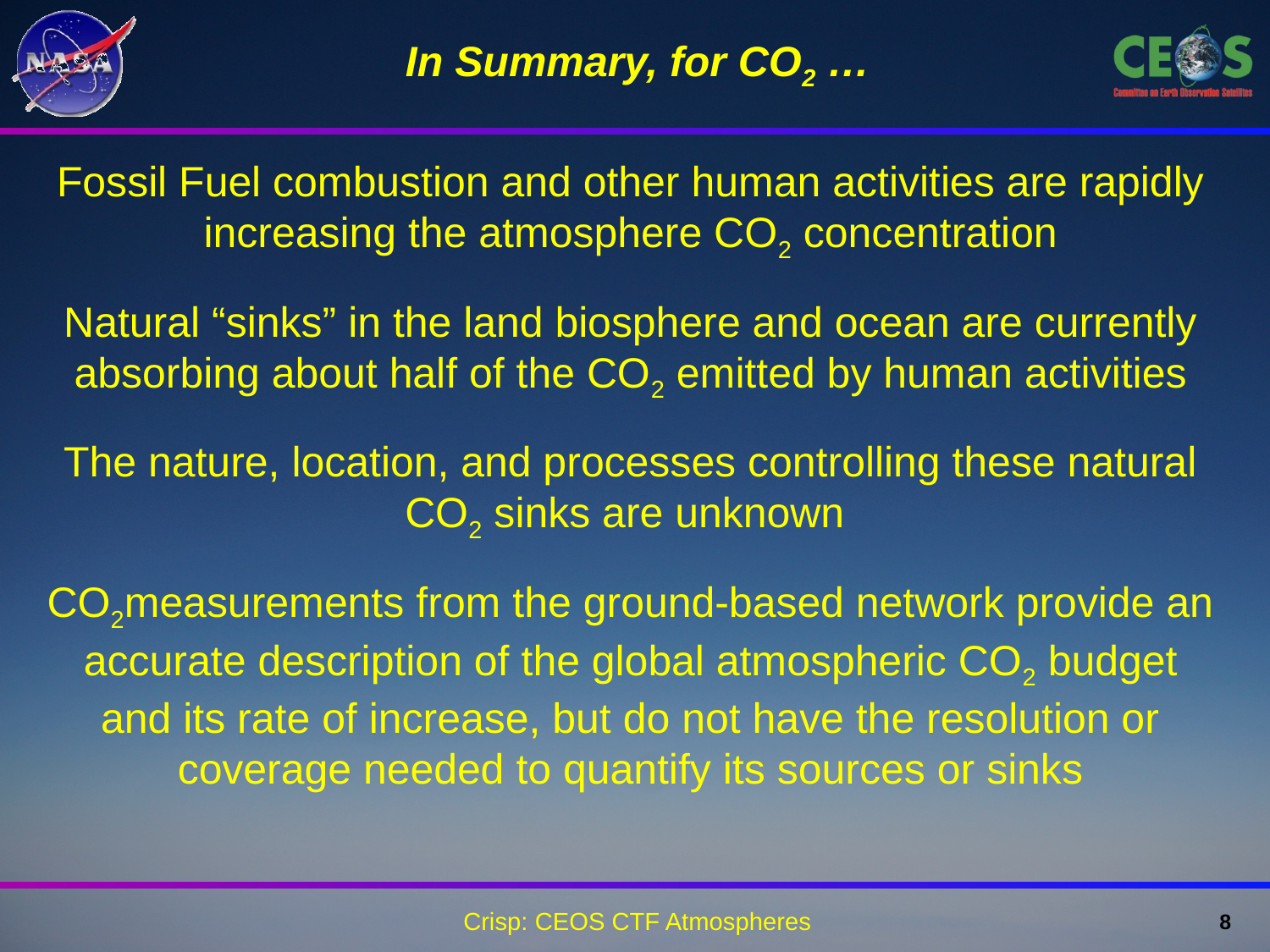

# In Summary, for CO2 …
Fossil Fuel combustion and other human activities are rapidly increasing the atmosphere CO2 concentration
Natural “sinks” in the land biosphere and ocean are currently absorbing about half of the CO2 emitted by human activities
The nature, location, and processes controlling these natural CO2 sinks are unknown
CO2measurements from the ground-based network provide an accurate description of the global atmospheric CO2 budget and its rate of increase, but do not have the resolution or coverage needed to quantify its sources or sinks